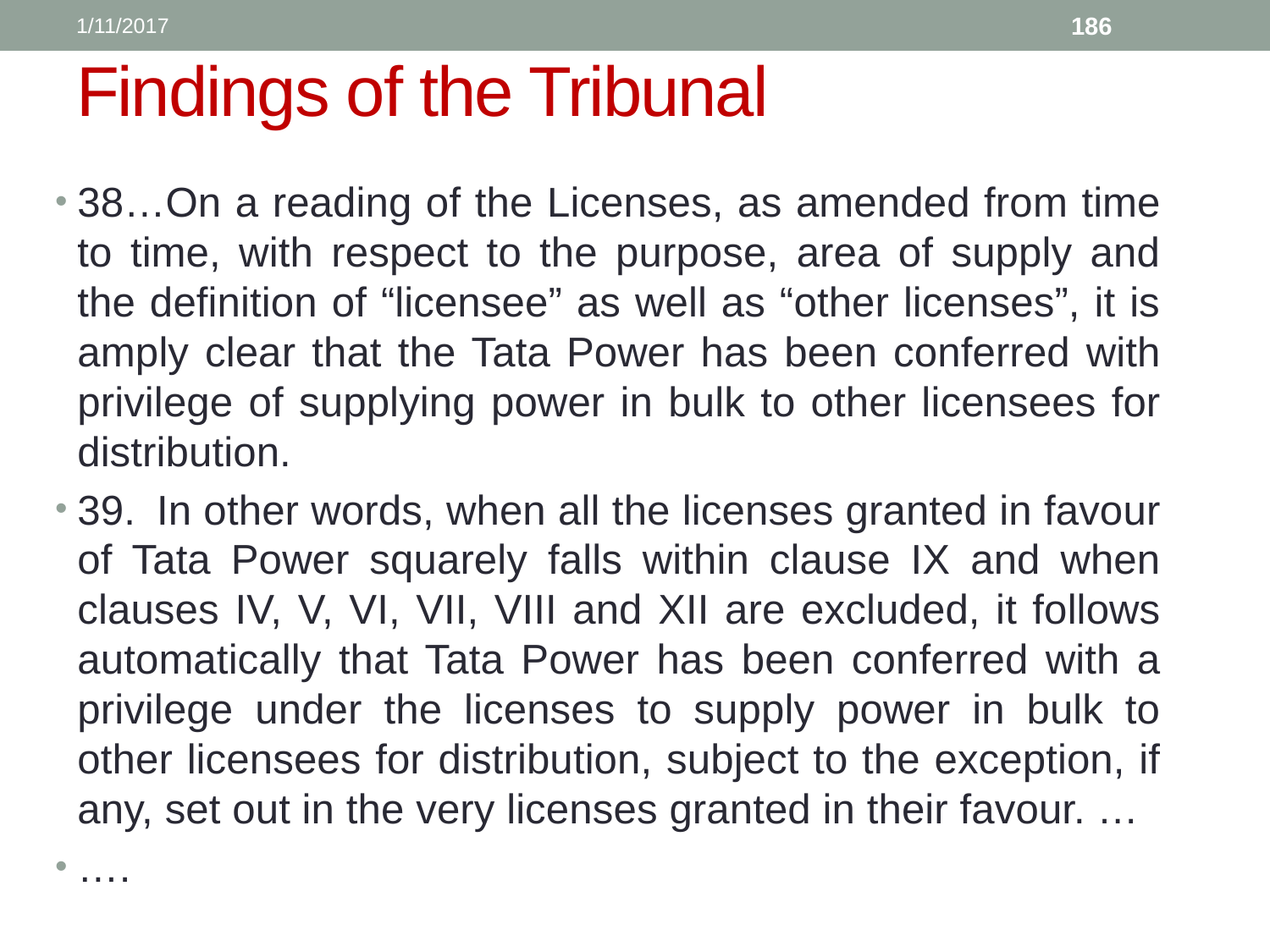

1/11/2017
186
# Findings of the Tribunal
38…On a reading of the Licenses, as amended from time to time, with respect to the purpose, area of supply and the definition of “licensee” as well as “other licenses”, it is amply clear that the Tata Power has been conferred with privilege of supplying power in bulk to other licensees for distribution.
39. 	In other words, when all the licenses granted in favour of Tata Power squarely falls within clause IX and when clauses IV, V, VI, VII, VIII and XII are excluded, it follows automatically that Tata Power has been conferred with a privilege under the licenses to supply power in bulk to other licensees for distribution, subject to the exception, if any, set out in the very licenses granted in their favour. …
….